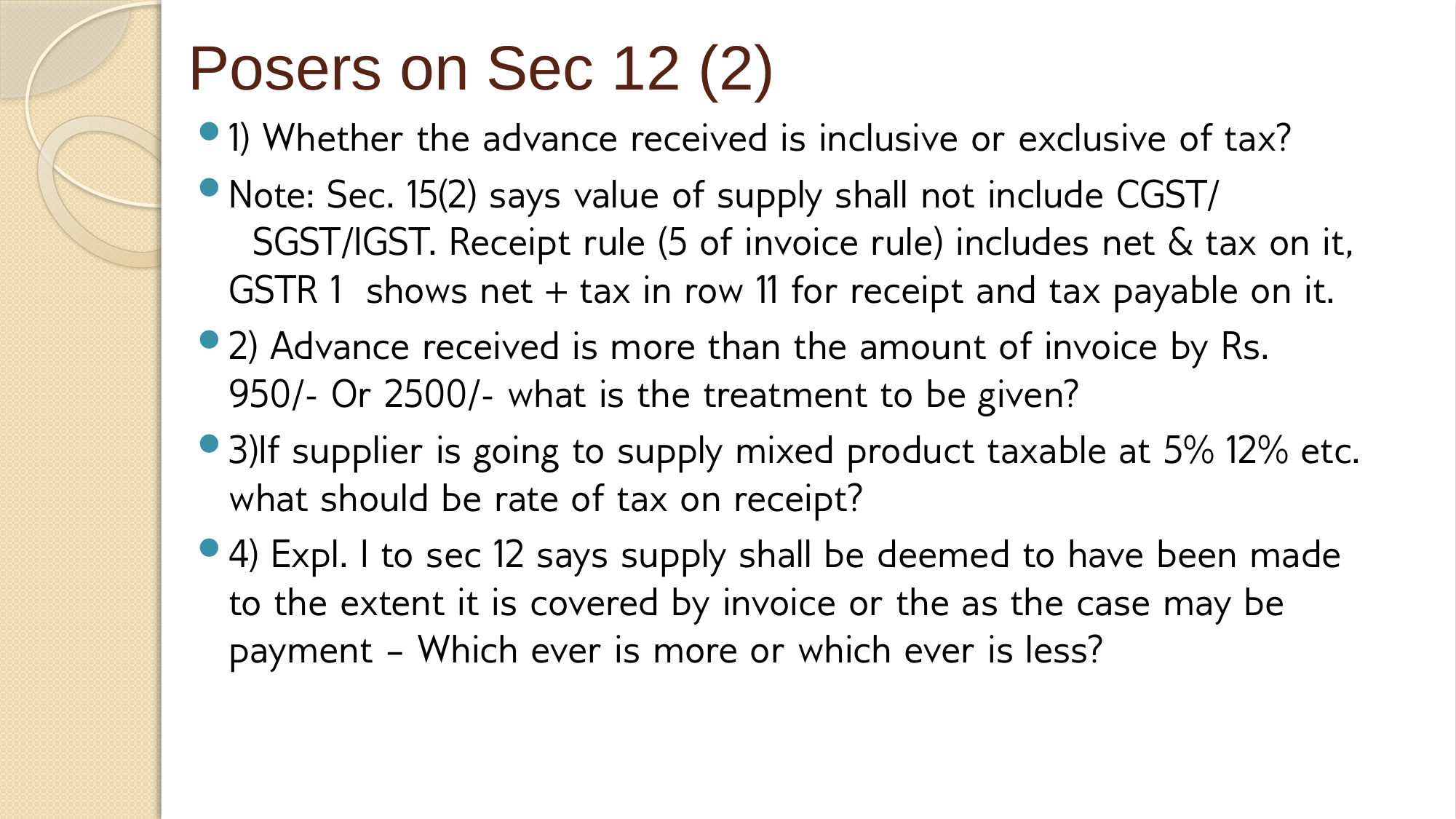

# Posers on Sec 12 (2)
1) Whether the advance received is inclusive or exclusive of tax?
Note: Sec. 15(2) says value of supply shall not include CGST/     	   SGST/IGST. Receipt rule (5 of invoice rule) includes net & tax on it, GSTR 1  shows net + tax in row 11 for receipt and tax payable on it.
2) Advance received is more than the amount of invoice by Rs. 950/- Or 2500/- what is the treatment to be given?
3)If supplier is going to supply mixed product taxable at 5% 12% etc. what should be rate of tax on receipt?
4) Expl. I to sec 12 says supply shall be deemed to have been made to the extent it is covered by invoice or the as the case may be payment – Which ever is more or which ever is less?